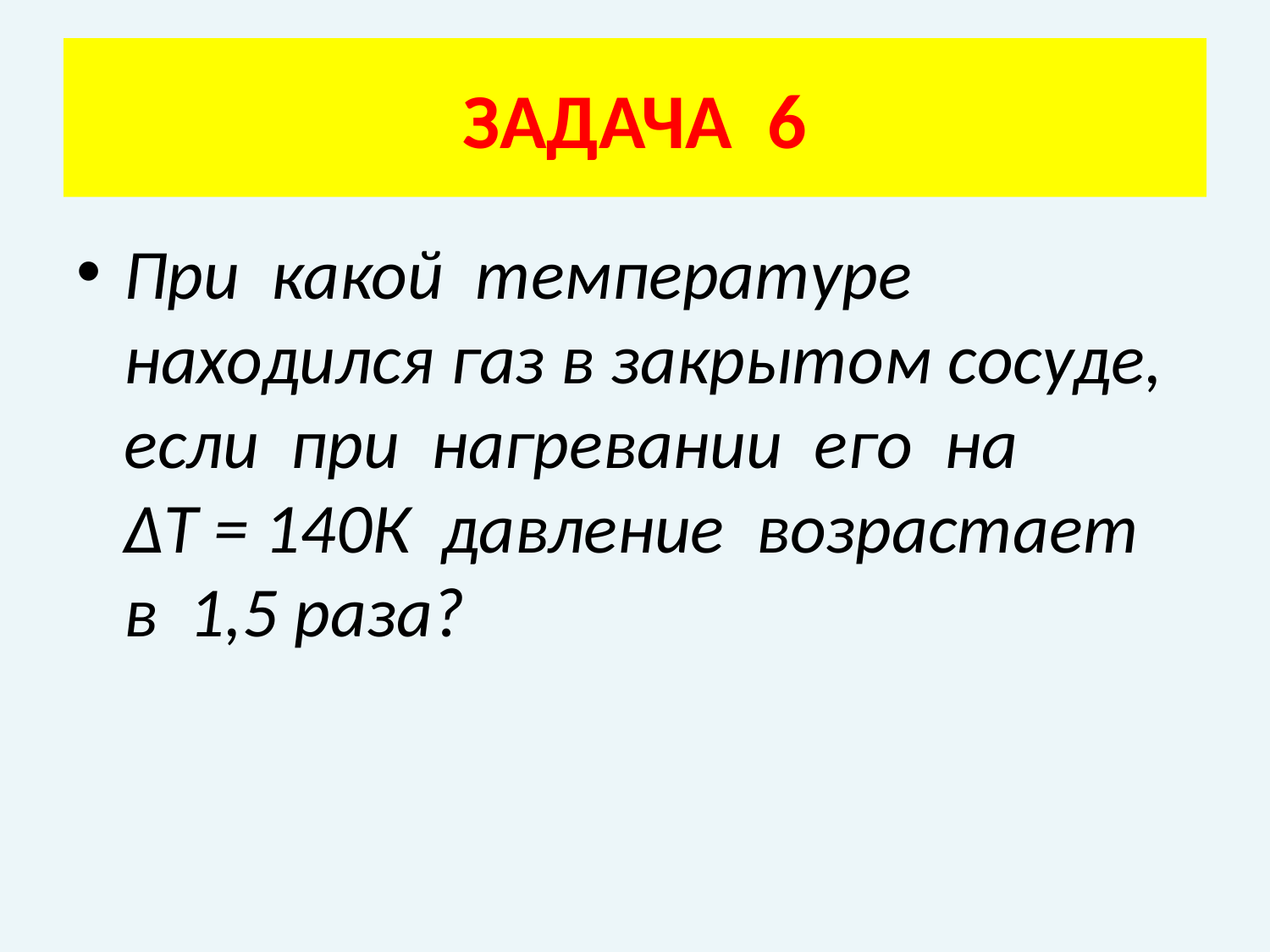

# ЗАДАЧА  6
При  какой  температуре находился газ в закрытом сосуде, если  при  нагревании  его  на           ΔТ = 140К  давление  возрастает    в  1,5 раза?